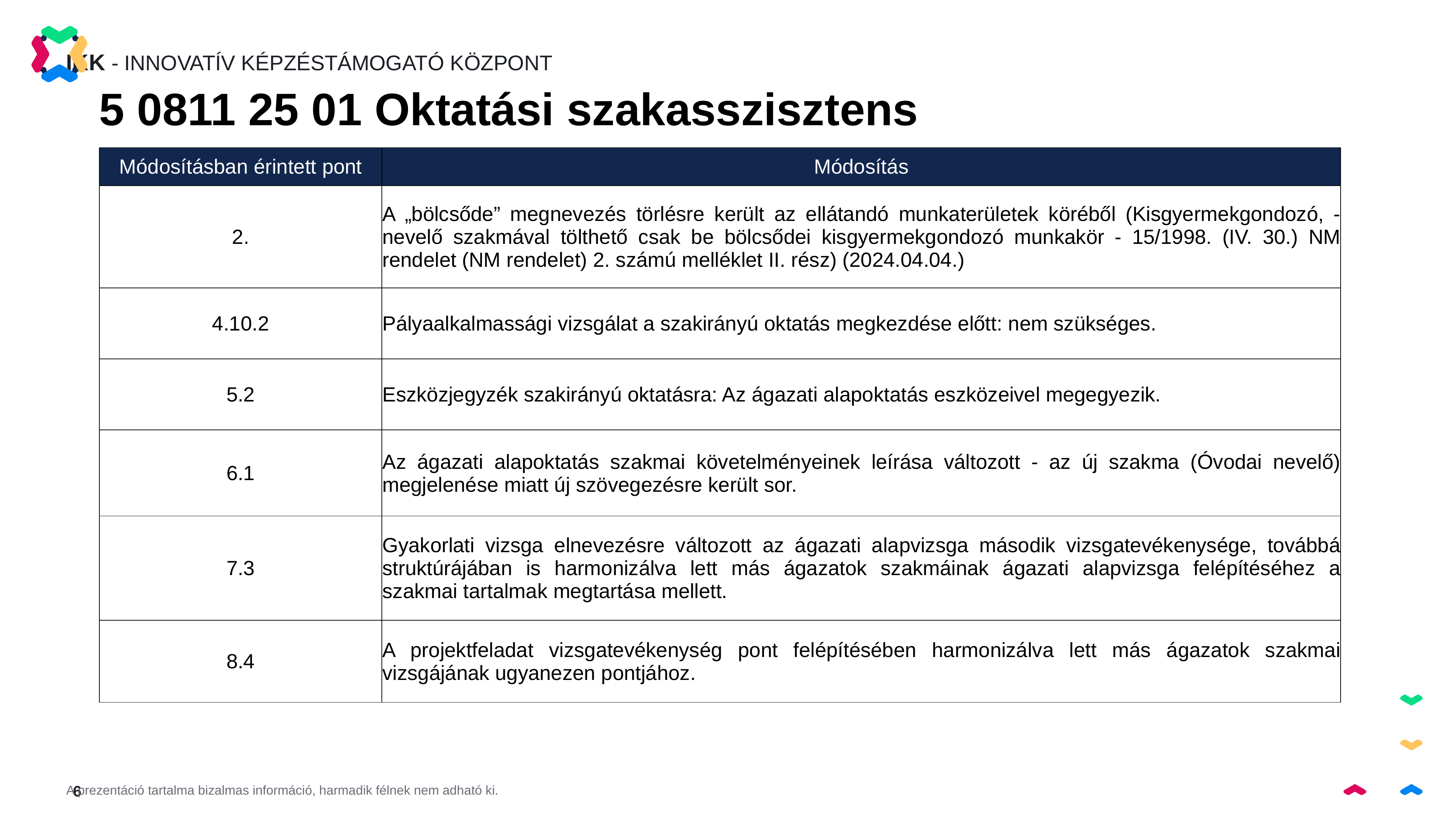

5 0811 25 01 Oktatási szakasszisztens
| Módosításban érintett pont | Módosítás |
| --- | --- |
| 2. | A „bölcsőde” megnevezés törlésre került az ellátandó munkaterületek köréből (Kisgyermekgondozó, -nevelő szakmával tölthető csak be bölcsődei kisgyermekgondozó munkakör - 15/1998. (IV. 30.) NM rendelet (NM rendelet) 2. számú melléklet II. rész) (2024.04.04.) |
| 4.10.2 | Pályaalkalmassági vizsgálat a szakirányú oktatás megkezdése előtt: nem szükséges. |
| 5.2 | Eszközjegyzék szakirányú oktatásra: Az ágazati alapoktatás eszközeivel megegyezik. |
| 6.1 | Az ágazati alapoktatás szakmai követelményeinek leírása változott - az új szakma (Óvodai nevelő) megjelenése miatt új szövegezésre került sor. |
| 7.3 | Gyakorlati vizsga elnevezésre változott az ágazati alapvizsga második vizsgatevékenysége, továbbá struktúrájában is harmonizálva lett más ágazatok szakmáinak ágazati alapvizsga felépítéséhez a szakmai tartalmak megtartása mellett. |
| 8.4 | A projektfeladat vizsgatevékenység pont felépítésében harmonizálva lett más ágazatok szakmai vizsgájának ugyanezen pontjához. |